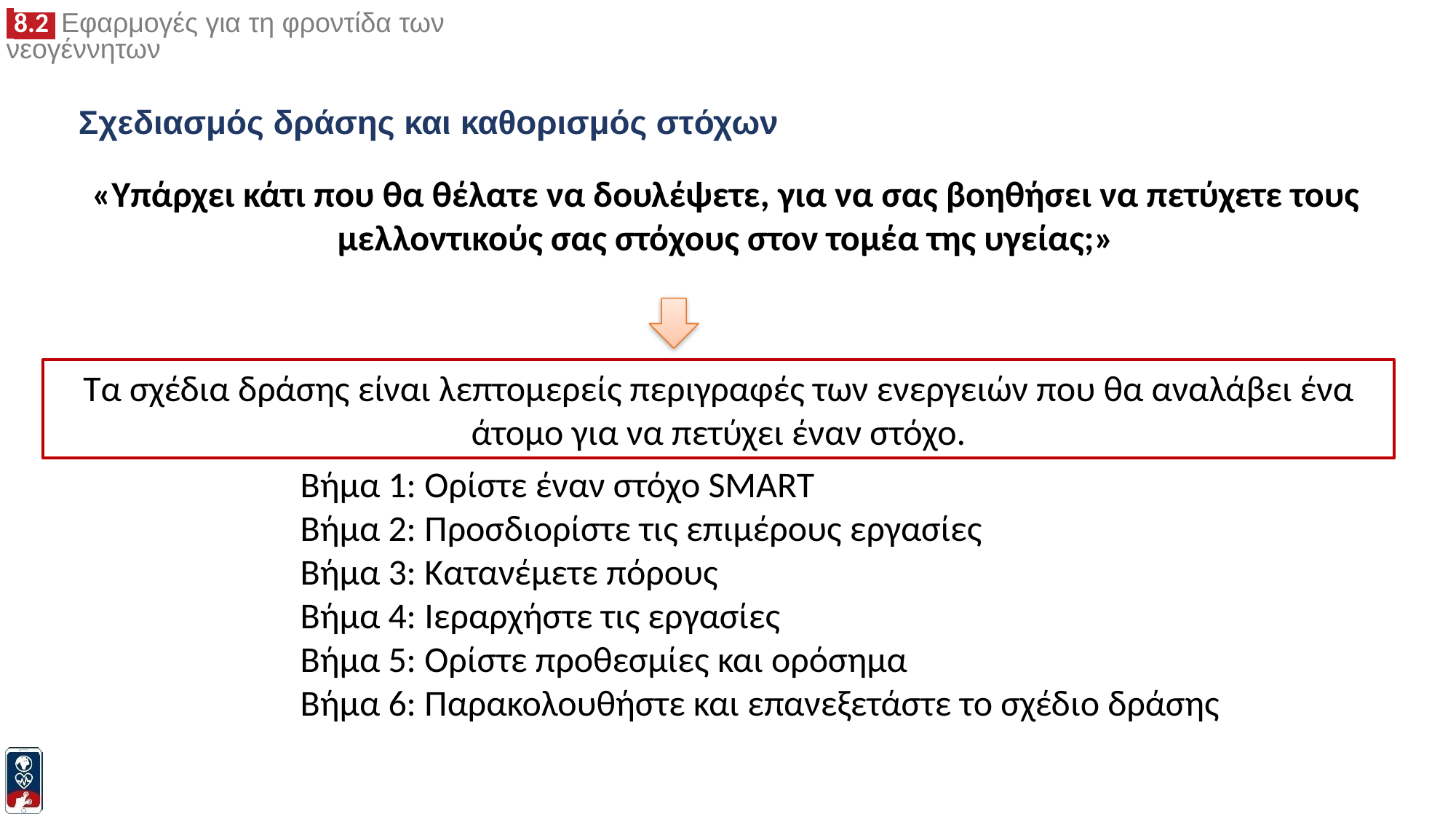

# Σχεδιασμός δράσης και καθορισμός στόχων
«Υπάρχει κάτι που θα θέλατε να δουλέψετε, για να σας βοηθήσει να πετύχετε τους μελλοντικούς σας στόχους στον τομέα της υγείας;»

Τα σχέδια δράσης είναι λεπτομερείς περιγραφές των ενεργειών που θα αναλάβει ένα άτομο για να πετύχει έναν στόχο.
Βήμα 1: Ορίστε έναν στόχο SMART
Βήμα 2: Προσδιορίστε τις επιμέρους εργασίες
Βήμα 3: Κατανέμετε πόρους
Βήμα 4: Ιεραρχήστε τις εργασίες
Βήμα 5: Ορίστε προθεσμίες και ορόσημα
Βήμα 6: Παρακολουθήστε και επανεξετάστε το σχέδιο δράσης